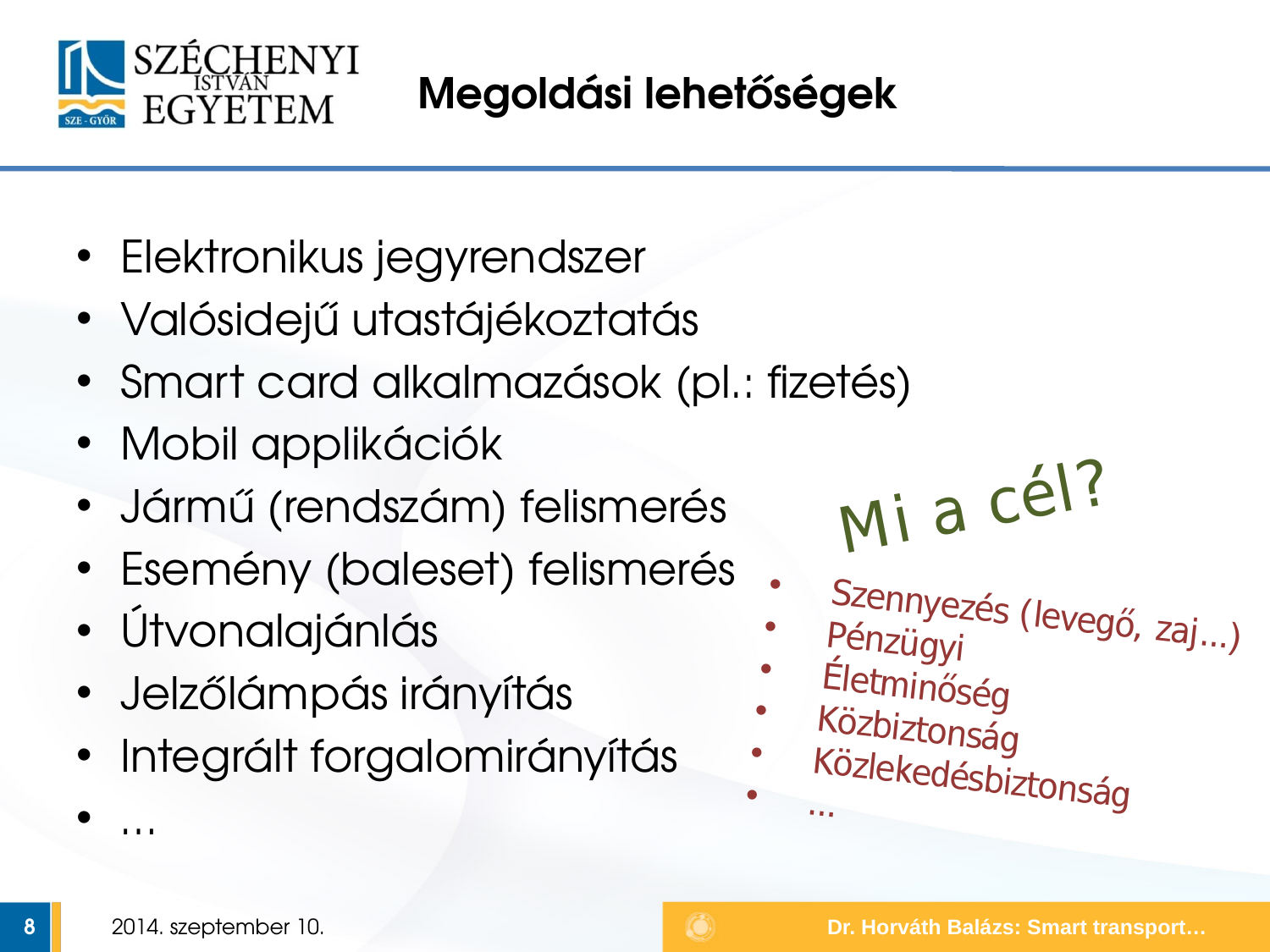

# Megoldási lehetőségek
Elektronikus jegyrendszer
Valósidejű utastájékoztatás
Smart card alkalmazások (pl.: fizetés)
Mobil applikációk
Jármű (rendszám) felismerés
Esemény (baleset) felismerés
Útvonalajánlás
Jelzőlámpás irányítás
Integrált forgalomirányítás
…
Mi a cél?
Szennyezés (levegő, zaj…)
Pénzügyi
Életminőség
Közbiztonság
Közlekedésbiztonság
…
8
2014. szeptember 10.
Dr. Horváth Balázs: Smart transport…